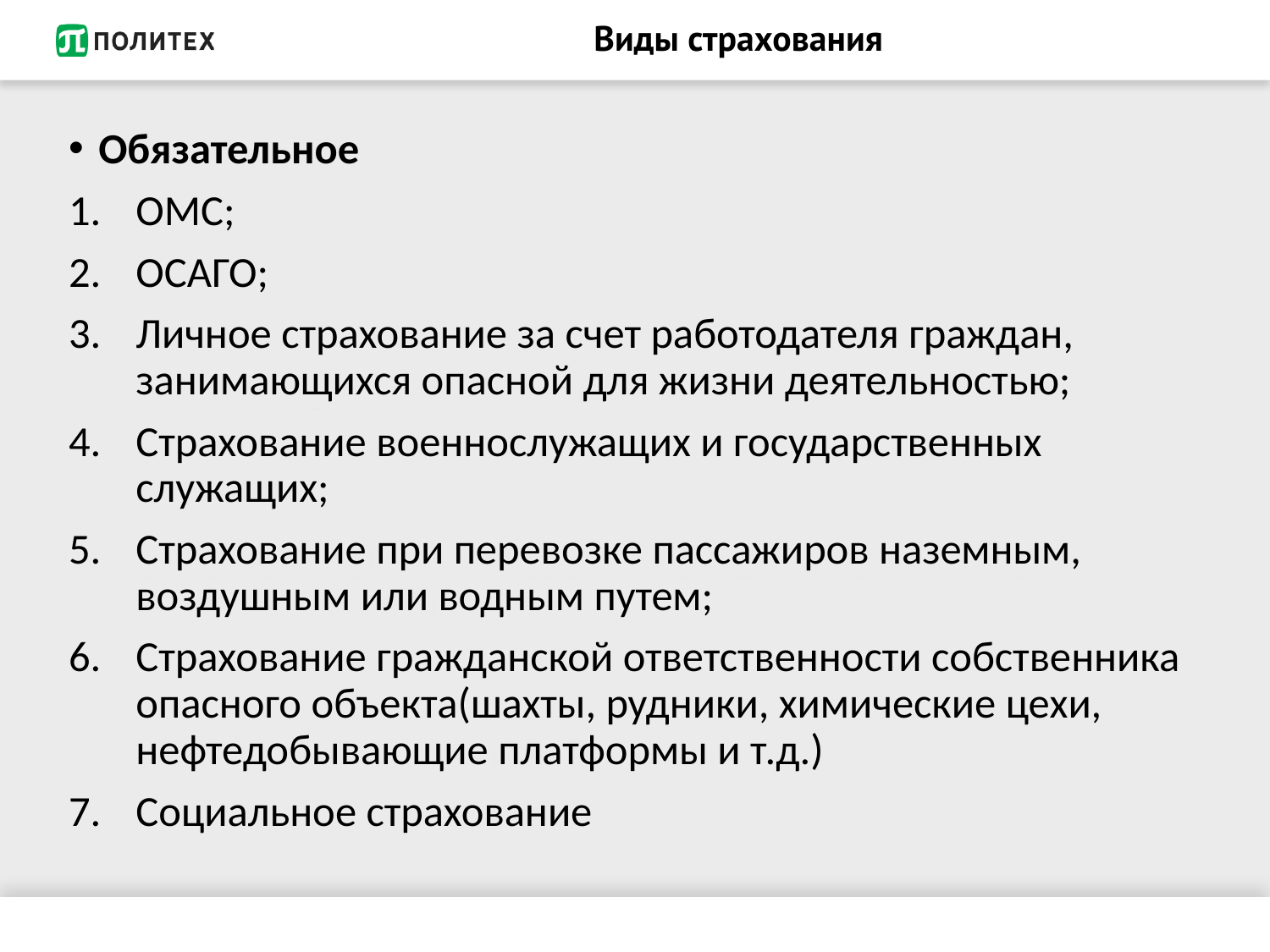

# Виды страхования
Обязательное
ОМС;
ОСАГО;
Личное страхование за счет работодателя граждан, занимающихся опасной для жизни деятельностью;
Страхование военнослужащих и государственных служащих;
Страхование при перевозке пассажиров наземным, воздушным или водным путем;
Страхование гражданской ответственности собственника опасного объекта(шахты, рудники, химические цехи, нефтедобывающие платформы и т.д.)
Социальное страхование